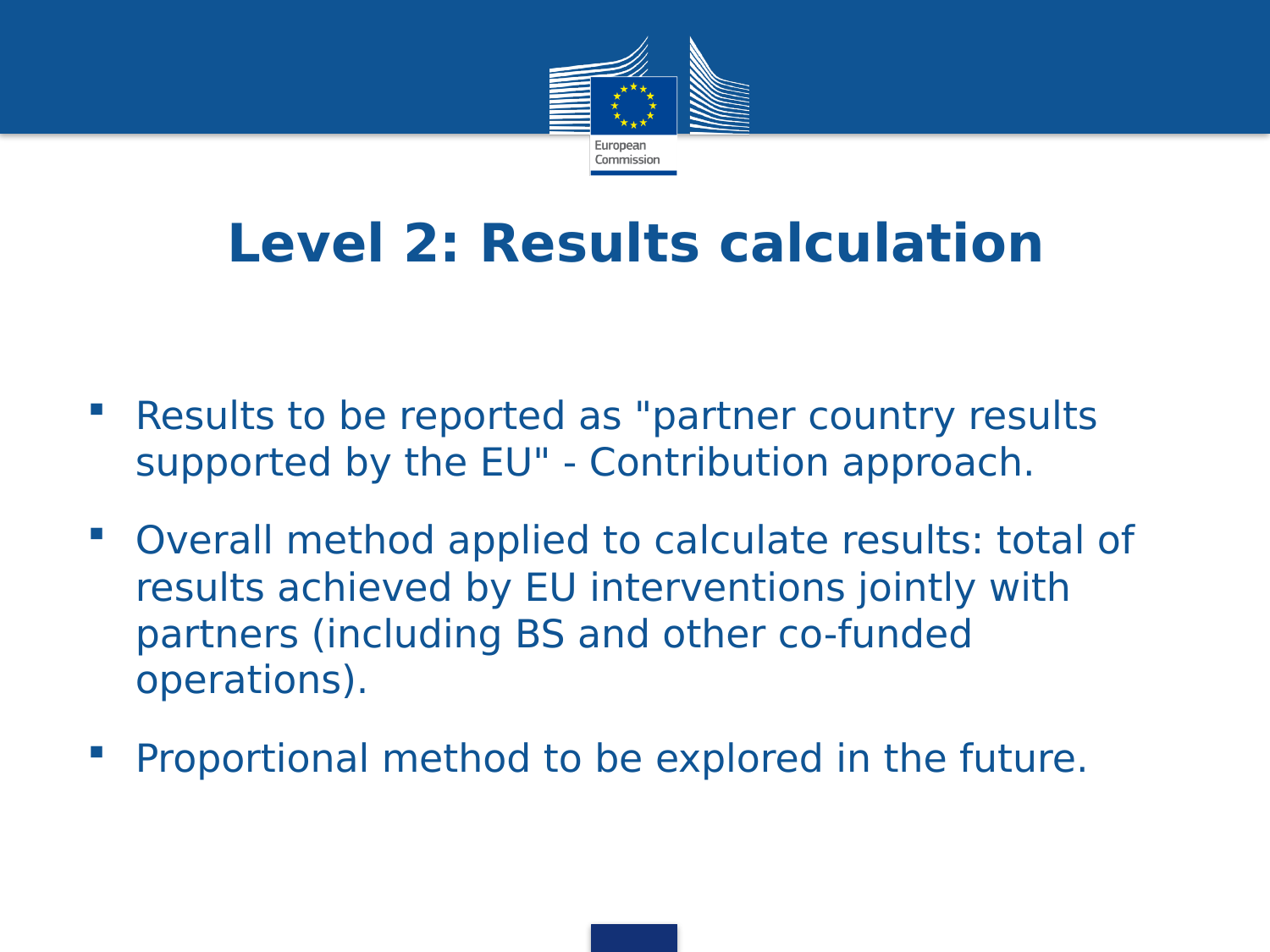

# Level 2: Results calculation

Results to be reported as "partner country results supported by the EU" - Contribution approach.
Overall method applied to calculate results: total of results achieved by EU interventions jointly with partners (including BS and other co-funded operations).
Proportional method to be explored in the future.